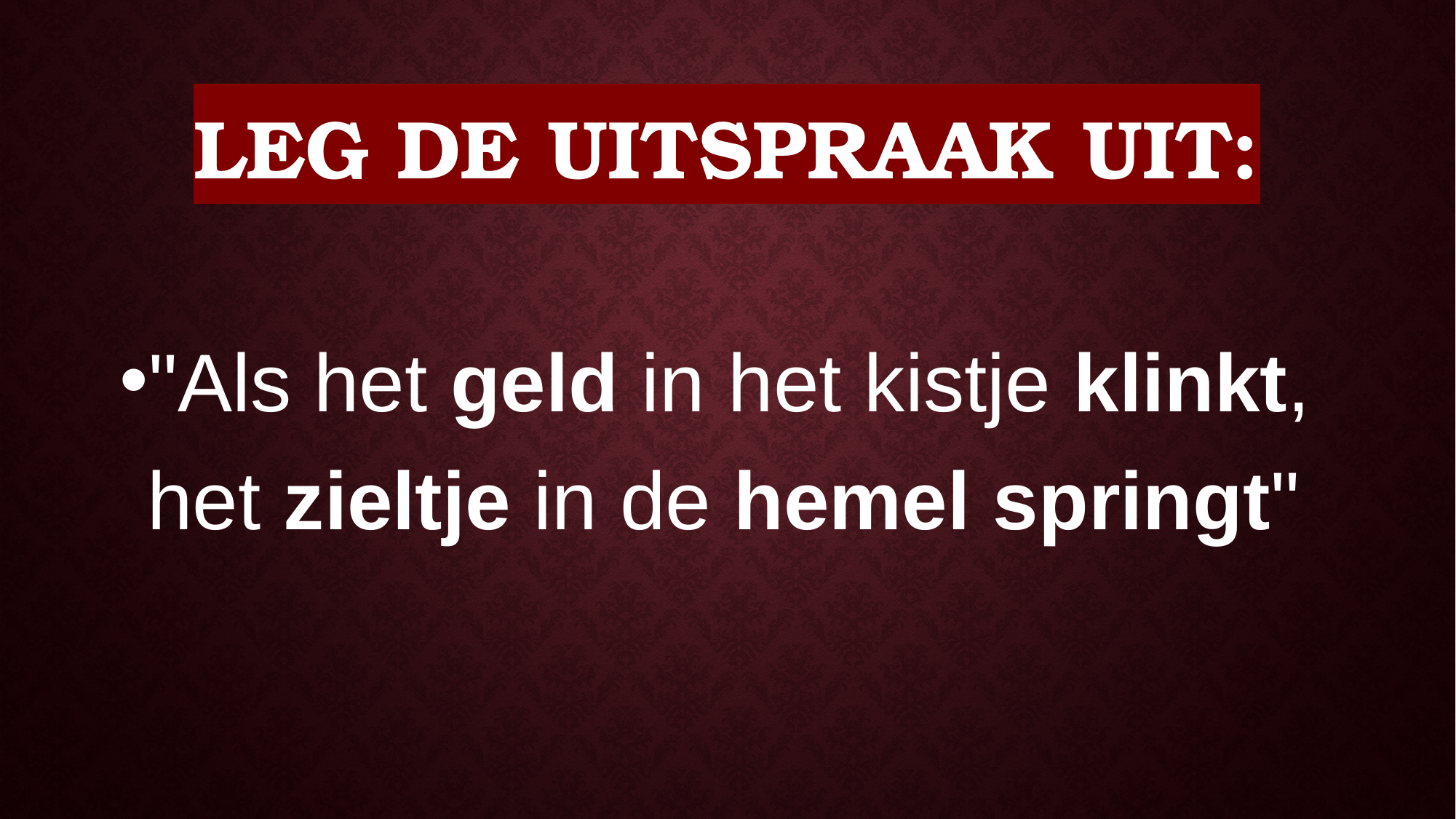

# Leg de uitspraak uit:
"Als het geld in het kistje klinkt, het zieltje in de hemel springt"